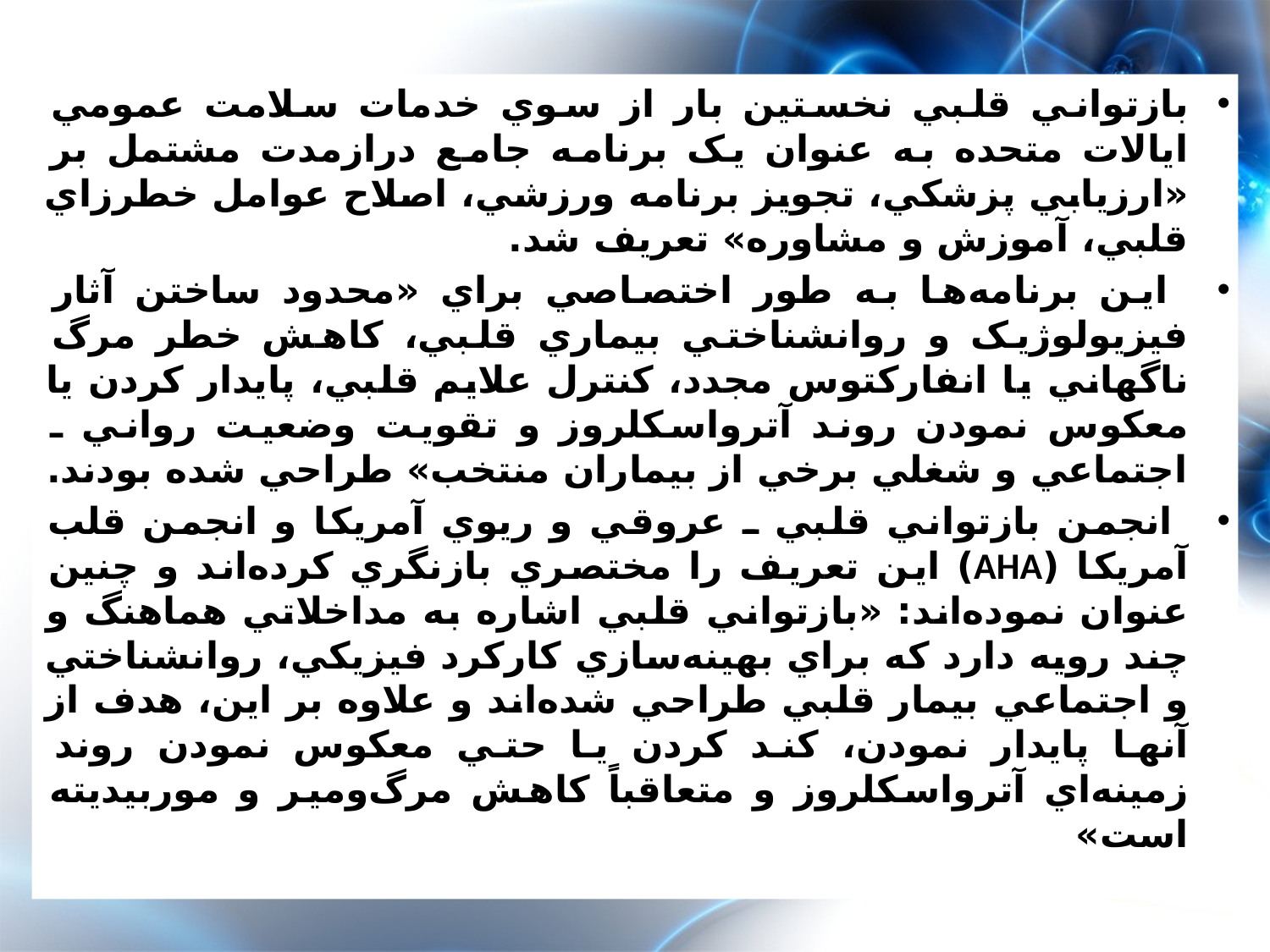

بازتواني قلبي نخستين بار از سوي خدمات سلامت عمومي ايالات متحده به عنوان يک برنامه جامع درازمدت مشتمل بر «ارزيابي پزشکي، تجويز برنامه ورزشي، اصلاح عوامل خطرزاي قلبي، آموزش و مشاوره» تعريف شد.
 اين برنامه‌ها به طور اختصاصي براي «محدود ساختن آثار فيزيولوژيک و روانشناختي بيماري قلبي، کاهش خطر مرگ‌ ناگهاني يا انفارکتوس مجدد، کنترل علايم قلبي، پايدار کردن يا معکوس نمودن روند آترواسکلروز و تقويت وضعيت رواني ـ اجتماعي و شغلي برخي از بيماران منتخب» طراحي شده بودند.
 انجمن بازتواني قلبي ـ عروقي و ريوي آمريکا و انجمن قلب آمريکا (AHA) اين تعريف را مختصري بازنگري کرده‌اند و چنين عنوان نموده‌اند: «بازتواني قلبي اشاره به مداخلاتي هماهنگ و چند رويه دارد که براي بهينه‌سازي کارکرد فيزيکي، روانشناختي و اجتماعي بيمار قلبي طراحي شده‌اند و علاوه بر اين، هدف از آنها پايدار نمودن، کند کردن يا حتي معکوس نمودن روند زمينه‌اي آترواسکلروز و متعاقباً کاهش مرگ‌ومير و موربيديته است»